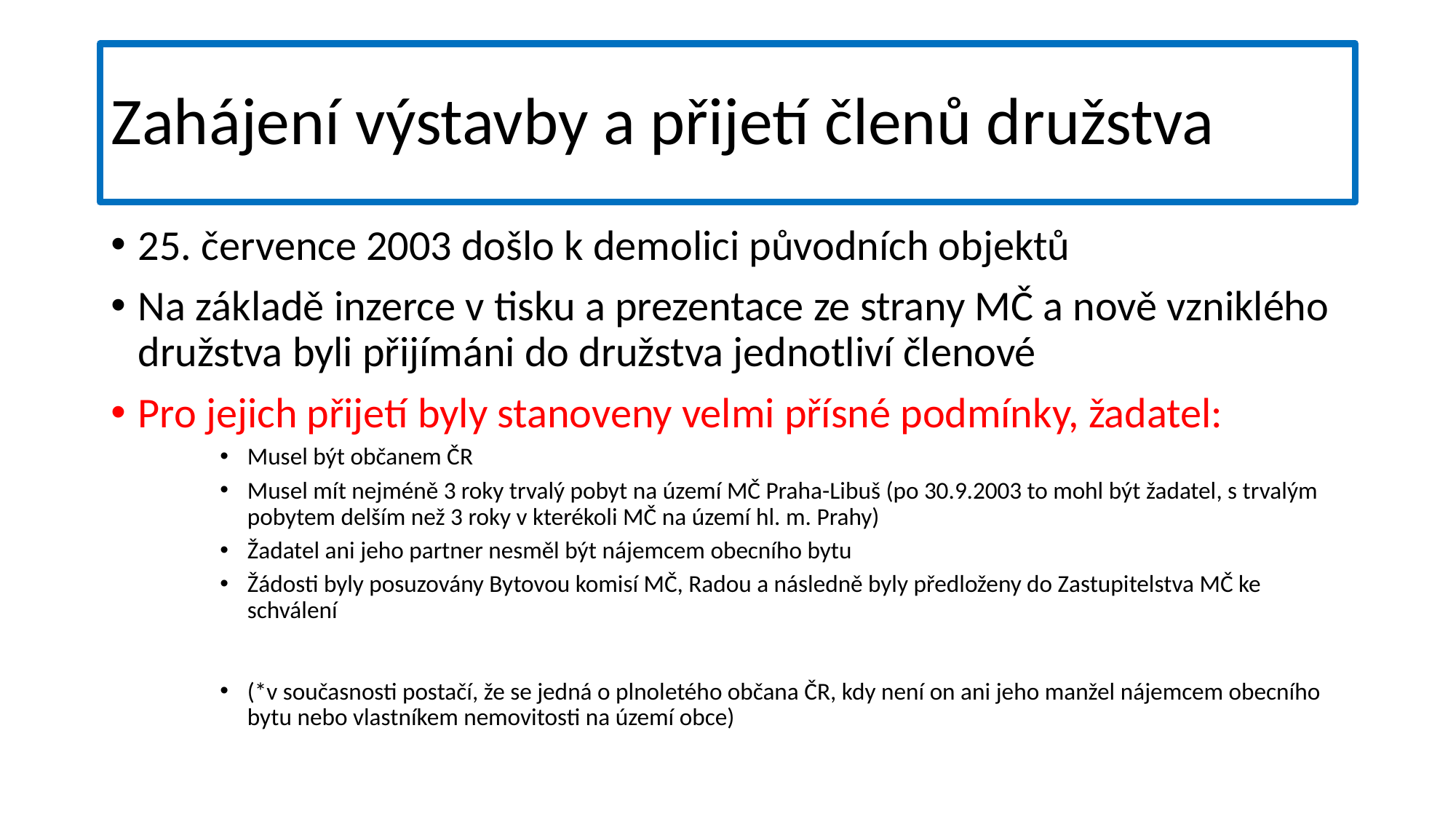

# Zahájení výstavby a přijetí členů družstva
25. července 2003 došlo k demolici původních objektů
Na základě inzerce v tisku a prezentace ze strany MČ a nově vzniklého družstva byli přijímáni do družstva jednotliví členové
Pro jejich přijetí byly stanoveny velmi přísné podmínky, žadatel:
Musel být občanem ČR
Musel mít nejméně 3 roky trvalý pobyt na území MČ Praha-Libuš (po 30.9.2003 to mohl být žadatel, s trvalým pobytem delším než 3 roky v kterékoli MČ na území hl. m. Prahy)
Žadatel ani jeho partner nesměl být nájemcem obecního bytu
Žádosti byly posuzovány Bytovou komisí MČ, Radou a následně byly předloženy do Zastupitelstva MČ ke schválení

(*v současnosti postačí, že se jedná o plnoletého občana ČR, kdy není on ani jeho manžel nájemcem obecního bytu nebo vlastníkem nemovitosti na území obce)